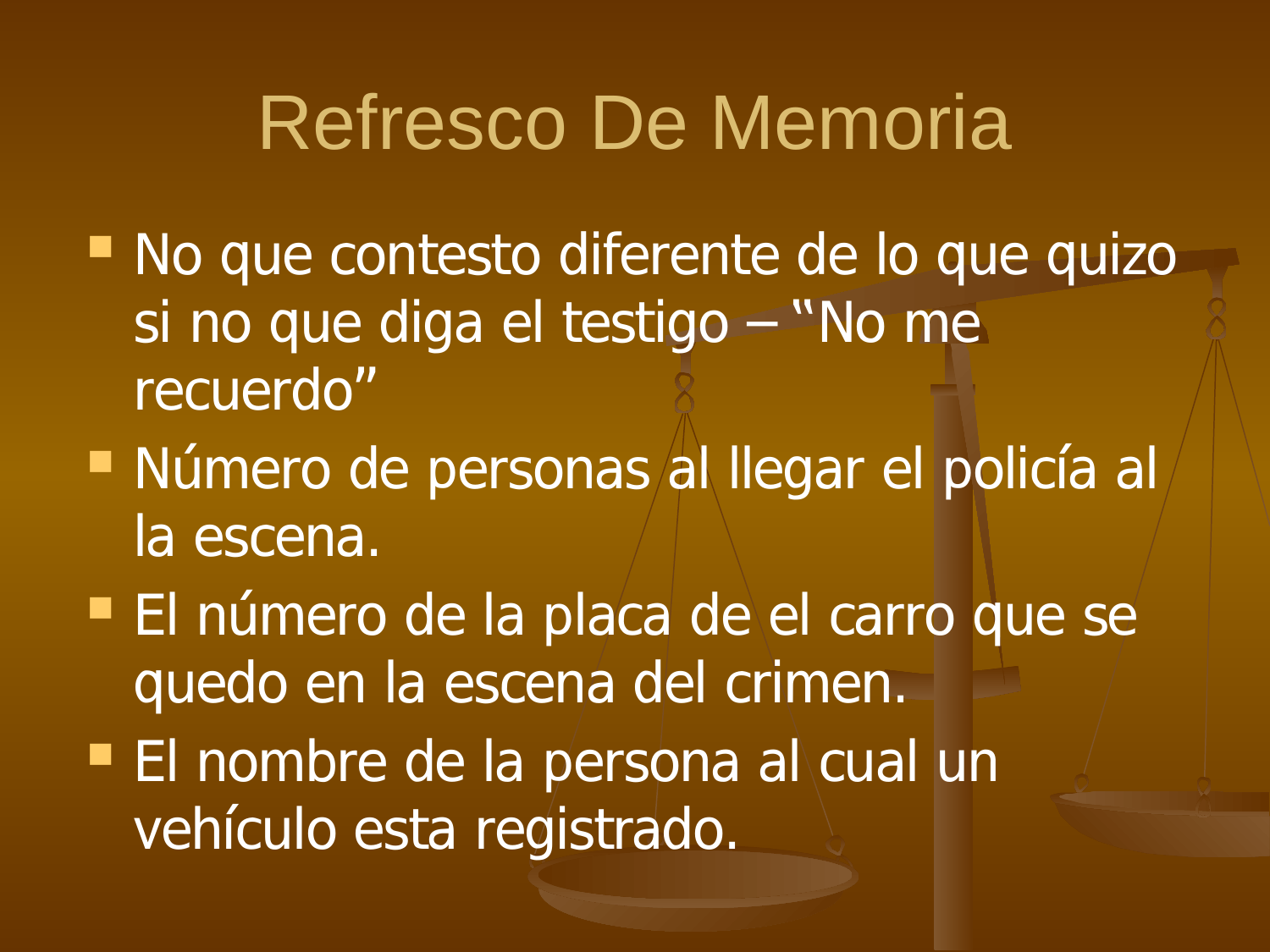

# Refresco De Memoria
No que contesto diferente de lo que quizo si no que diga el testigo – “No me recuerdo”
Número de personas al llegar el policía al la escena.
El número de la placa de el carro que se quedo en la escena del crimen.
El nombre de la persona al cual un vehículo esta registrado.